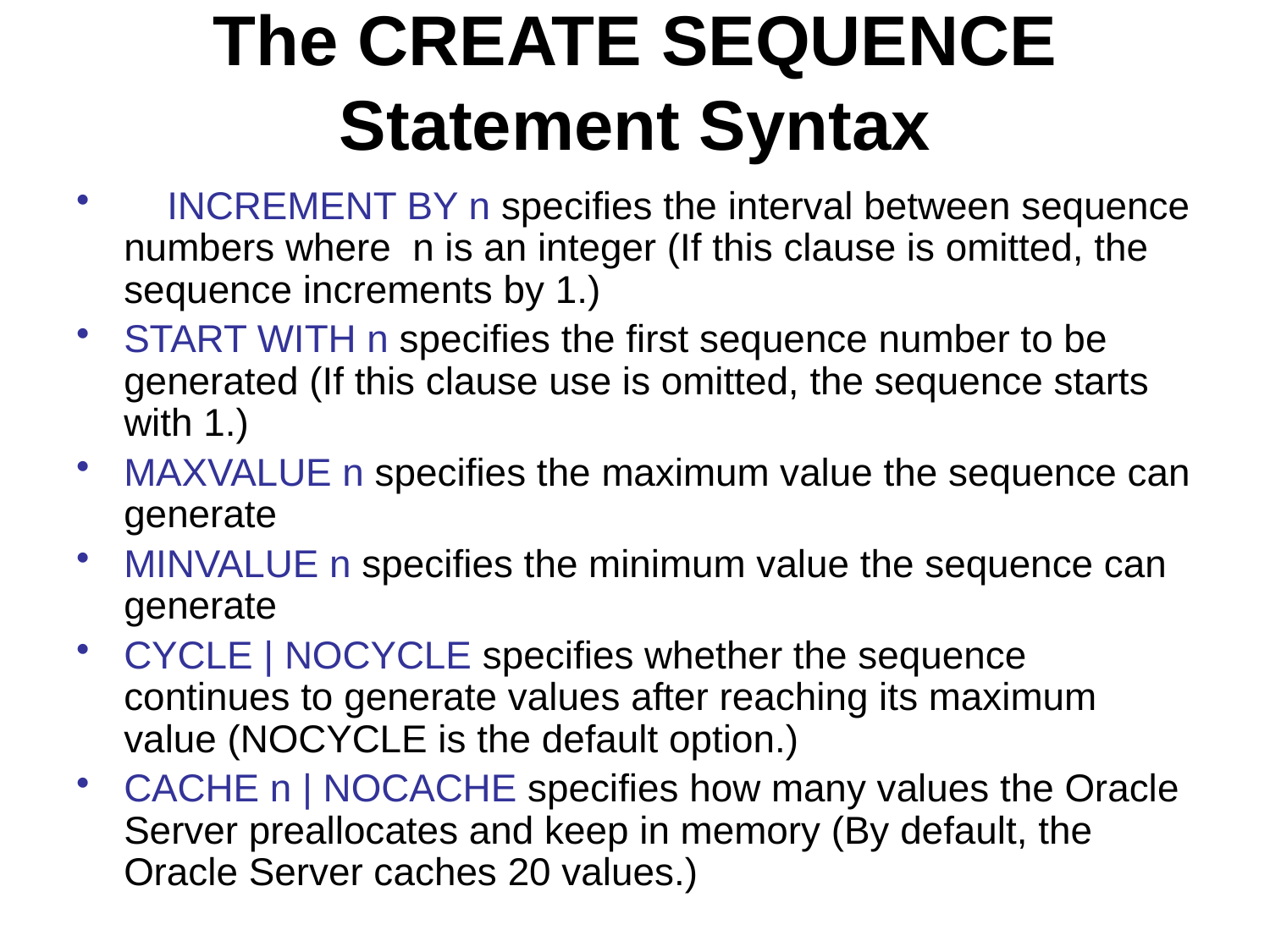

# The CREATE SEQUENCE Statement Syntax
    INCREMENT BY n specifies the interval between sequence numbers where  n is an integer (If this clause is omitted, the sequence increments by 1.)
START WITH n specifies the first sequence number to be generated (If this clause use is omitted, the sequence starts with 1.)
MAXVALUE n specifies the maximum value the sequence can generate
MINVALUE n specifies the minimum value the sequence can generate
CYCLE | NOCYCLE specifies whether the sequence continues to generate values after reaching its maximum value (NOCYCLE is the default option.)
CACHE n | NOCACHE specifies how many values the Oracle Server preallocates and keep in memory (By default, the Oracle Server caches 20 values.)